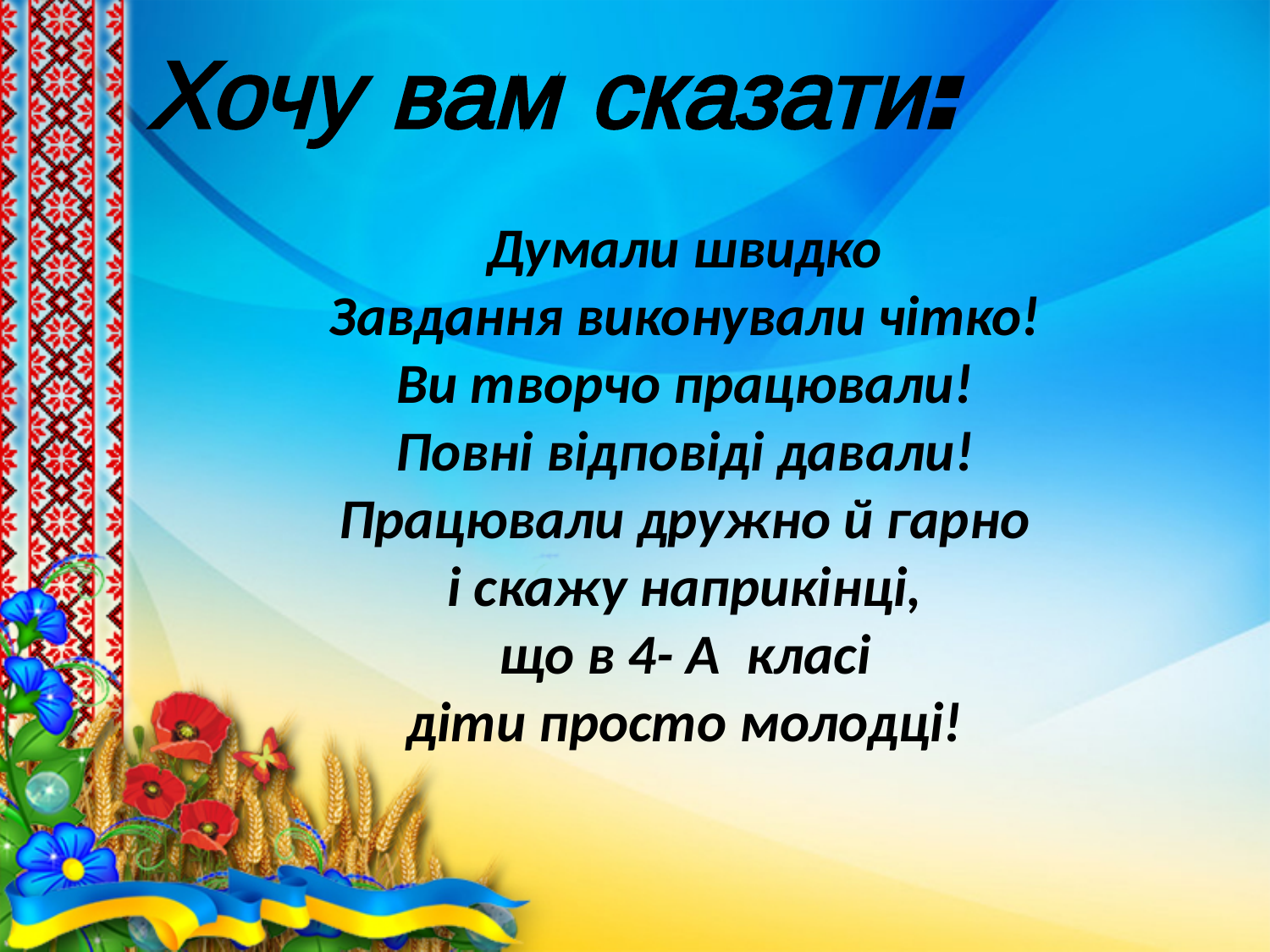

#
Хочу вам сказати:

Думали швидко
Завдання виконували чітко!
Ви творчо працювали!
Повні відповіді давали!
Працювали дружно й гарно
і скажу наприкінці,
що в 4- А  класі
діти просто молодці!